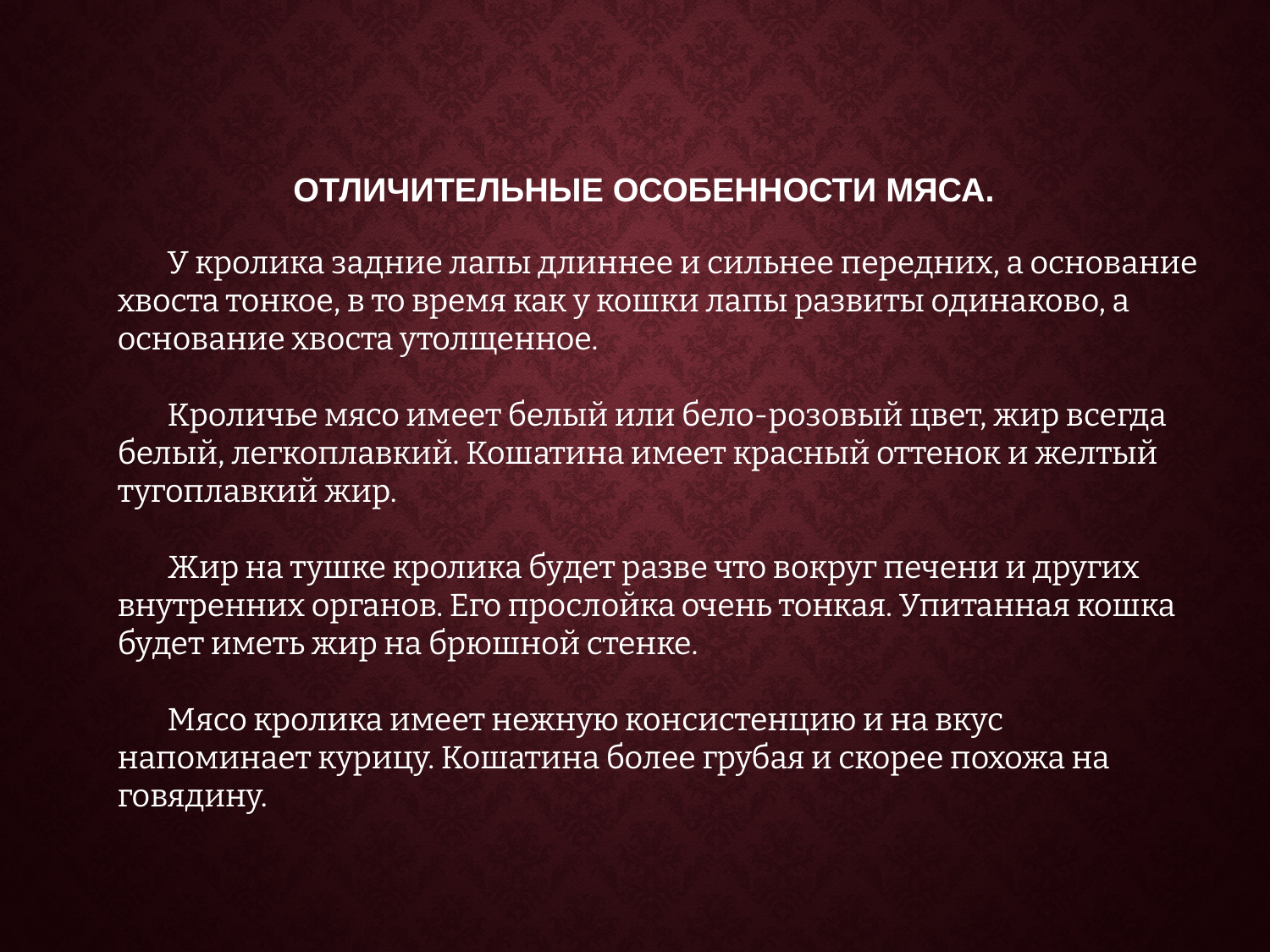

# Отличительные особенности мяса.
У кролика задние лапы длиннее и сильнее передних, а основание хвоста тонкое, в то время как у кошки лапы развиты одинаково, а основание хвоста утолщенное.

Кроличье мясо имеет белый или бело-розовый цвет, жир всегда белый, легкоплавкий. Кошатина имеет красный оттенок и желтый тугоплавкий жир.

Жир на тушке кролика будет разве что вокруг печени и других внутренних органов. Его прослойка очень тонкая. Упитанная кошка будет иметь жир на брюшной стенке.

Мясо кролика имеет нежную консистенцию и на вкус напоминает курицу. Кошатина более грубая и скорее похожа на говядину.